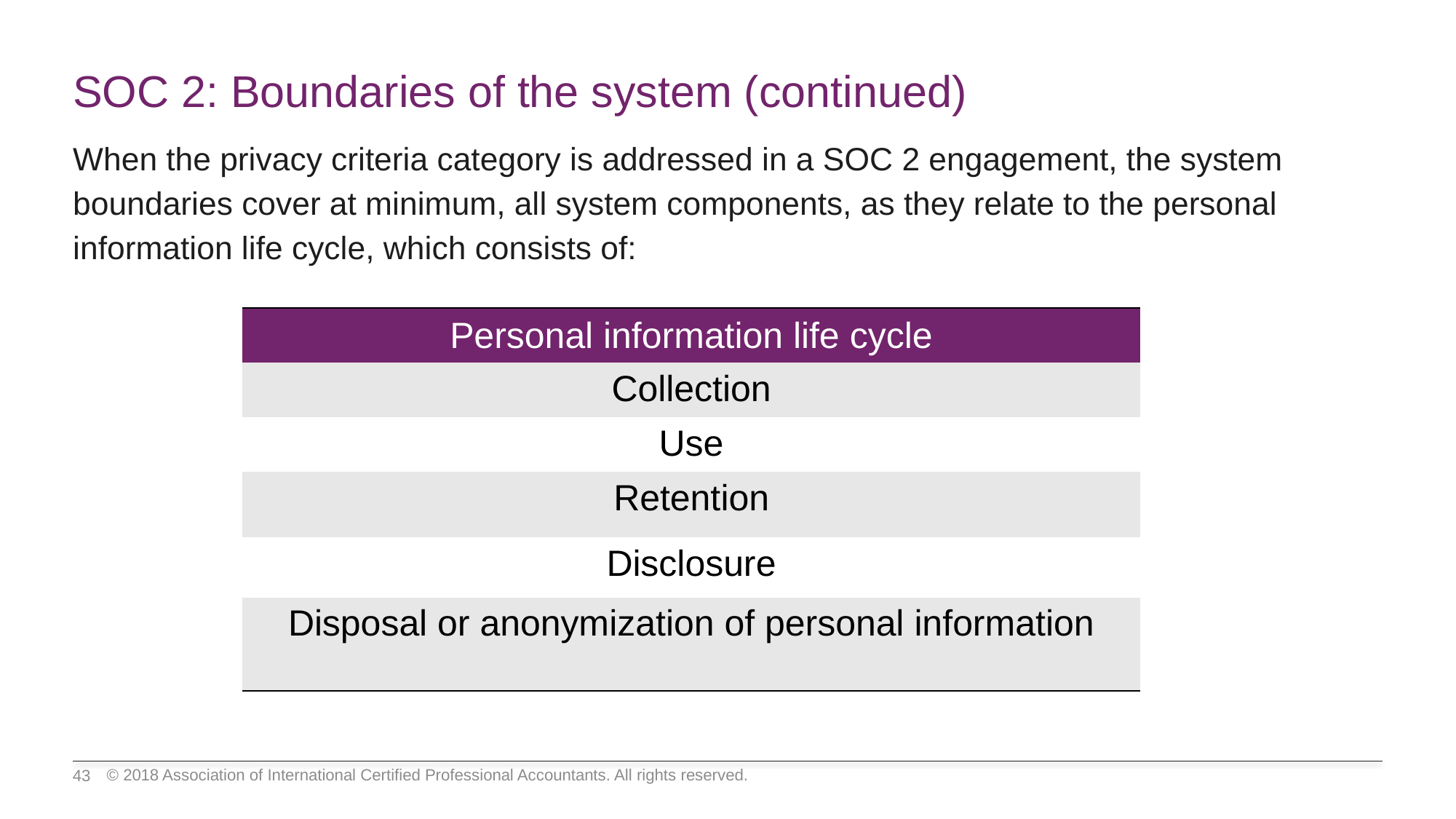

# SOC 2: Boundaries of the system (continued)
When the privacy criteria category is addressed in a SOC 2 engagement, the system boundaries cover at minimum, all system components, as they relate to the personal information life cycle, which consists of:
| Personal information life cycle |
| --- |
| Collection |
| Use |
| Retention |
| Disclosure |
| Disposal or anonymization of personal information |
© 2018 Association of International Certified Professional Accountants. All rights reserved.
43